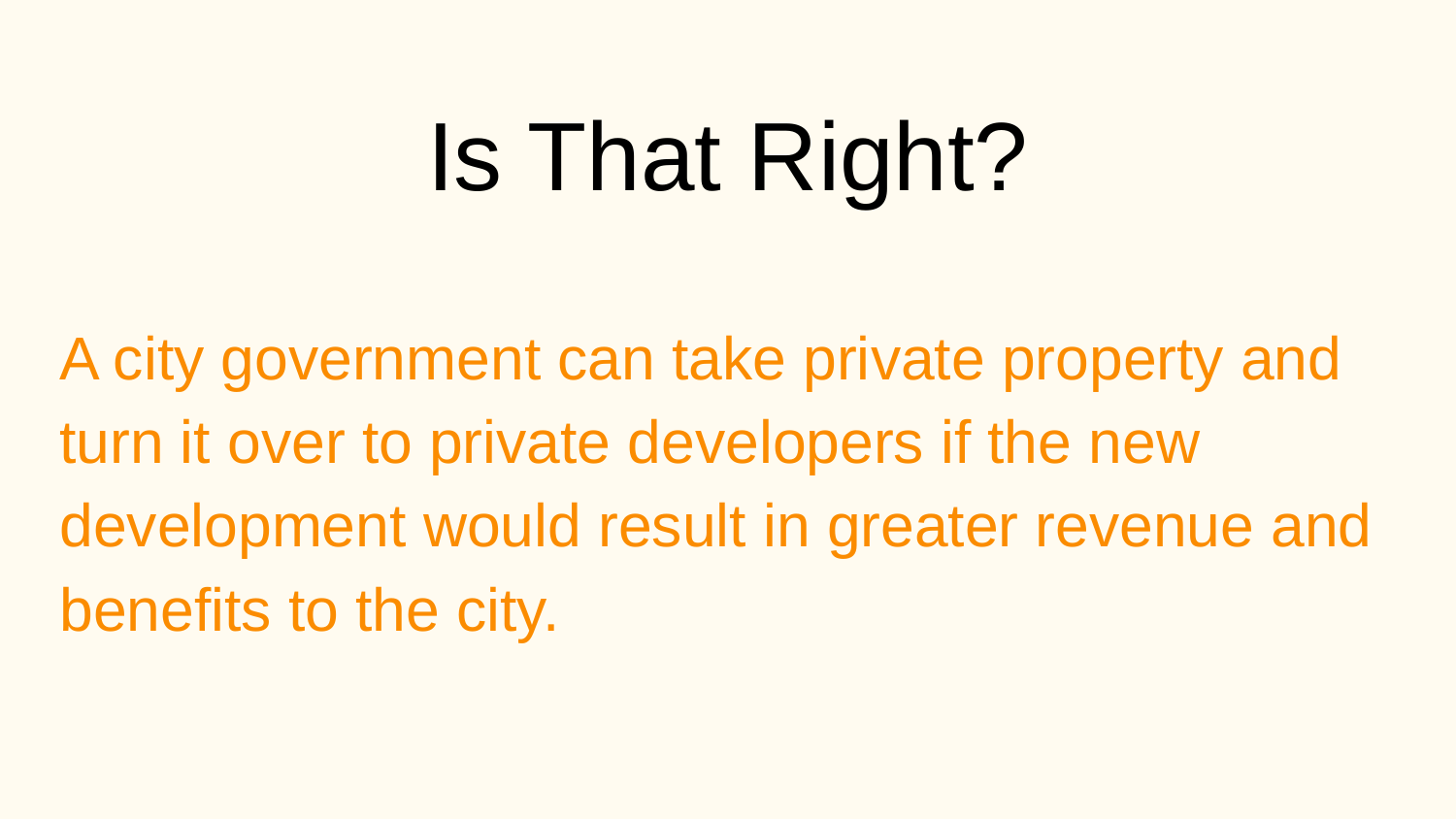

# Is That Right?
A city government can take private property and turn it over to private developers if the new development would result in greater revenue and benefits to the city.